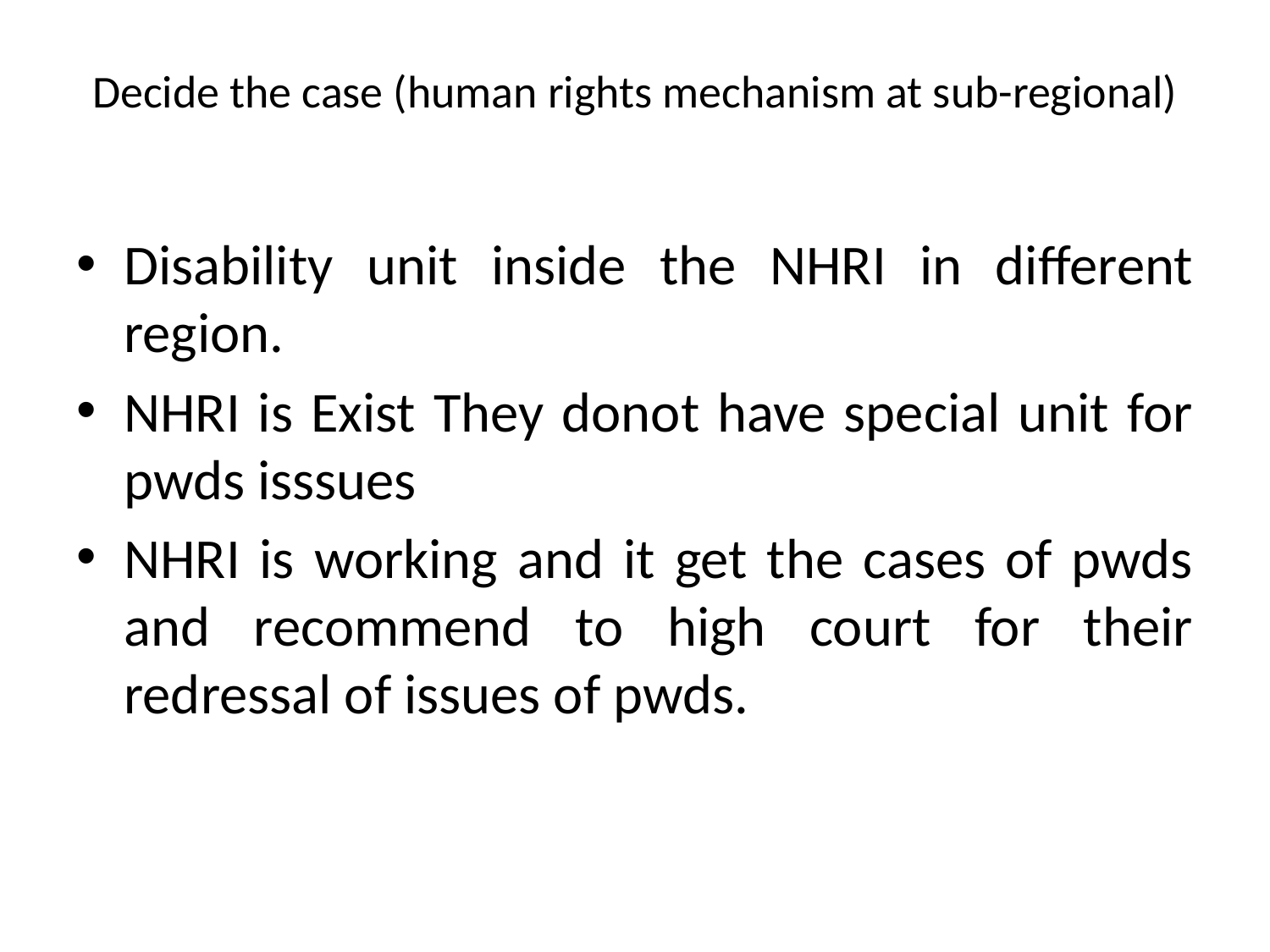

# Decide the case (human rights mechanism at sub-regional)
Disability unit inside the NHRI in different region.
NHRI is Exist They donot have special unit for pwds isssues
NHRI is working and it get the cases of pwds and recommend to high court for their redressal of issues of pwds.